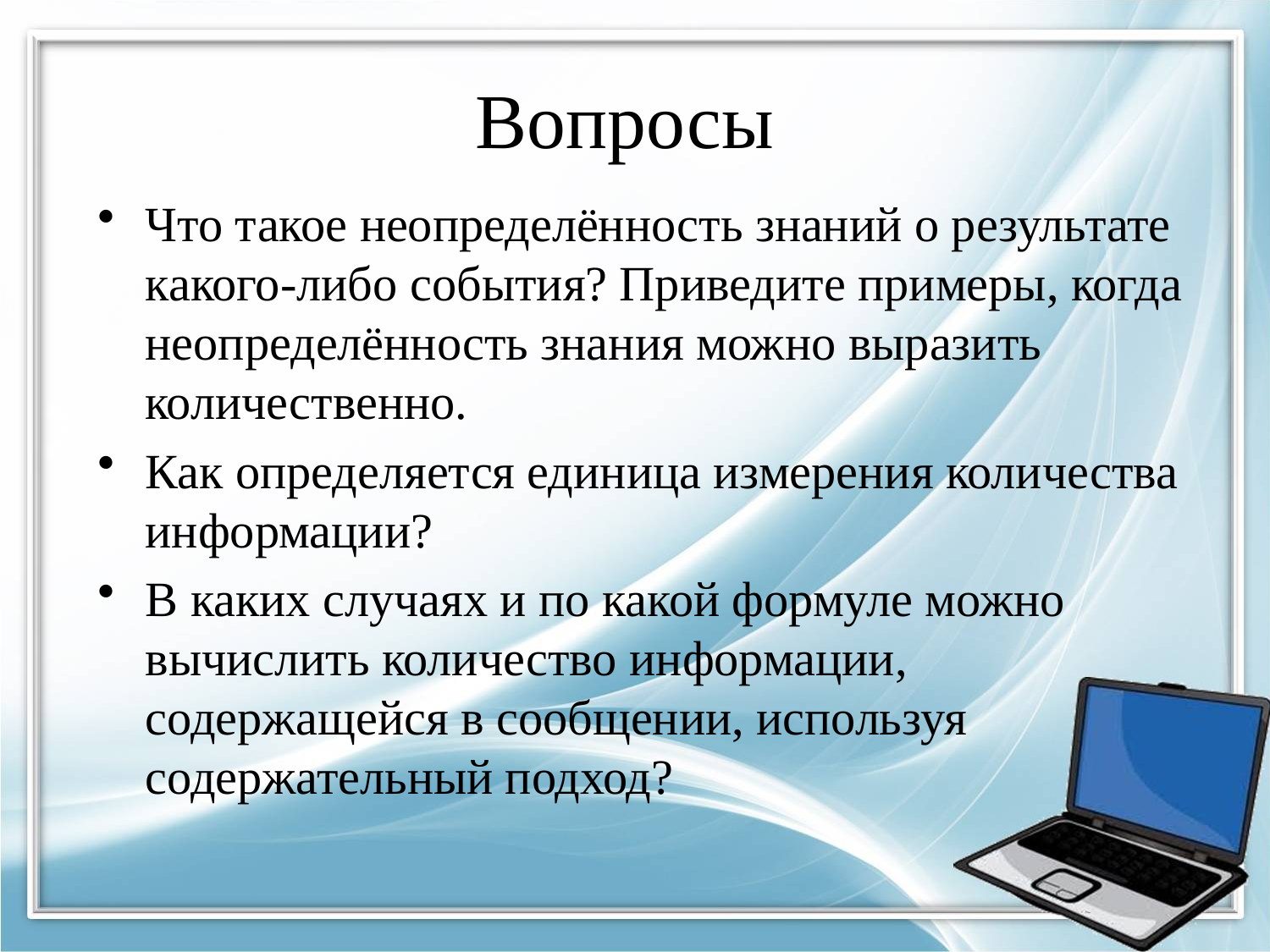

# Вопросы
Что такое неопределённость знаний о результате какого-либо события? Приведите примеры, когда неопределённость знания можно выразить количественно.
Как определяется единица измерения количества информации?
В каких случаях и по какой формуле можно вычислить количество информации, содержащейся в сообщении, используя содержательный подход?